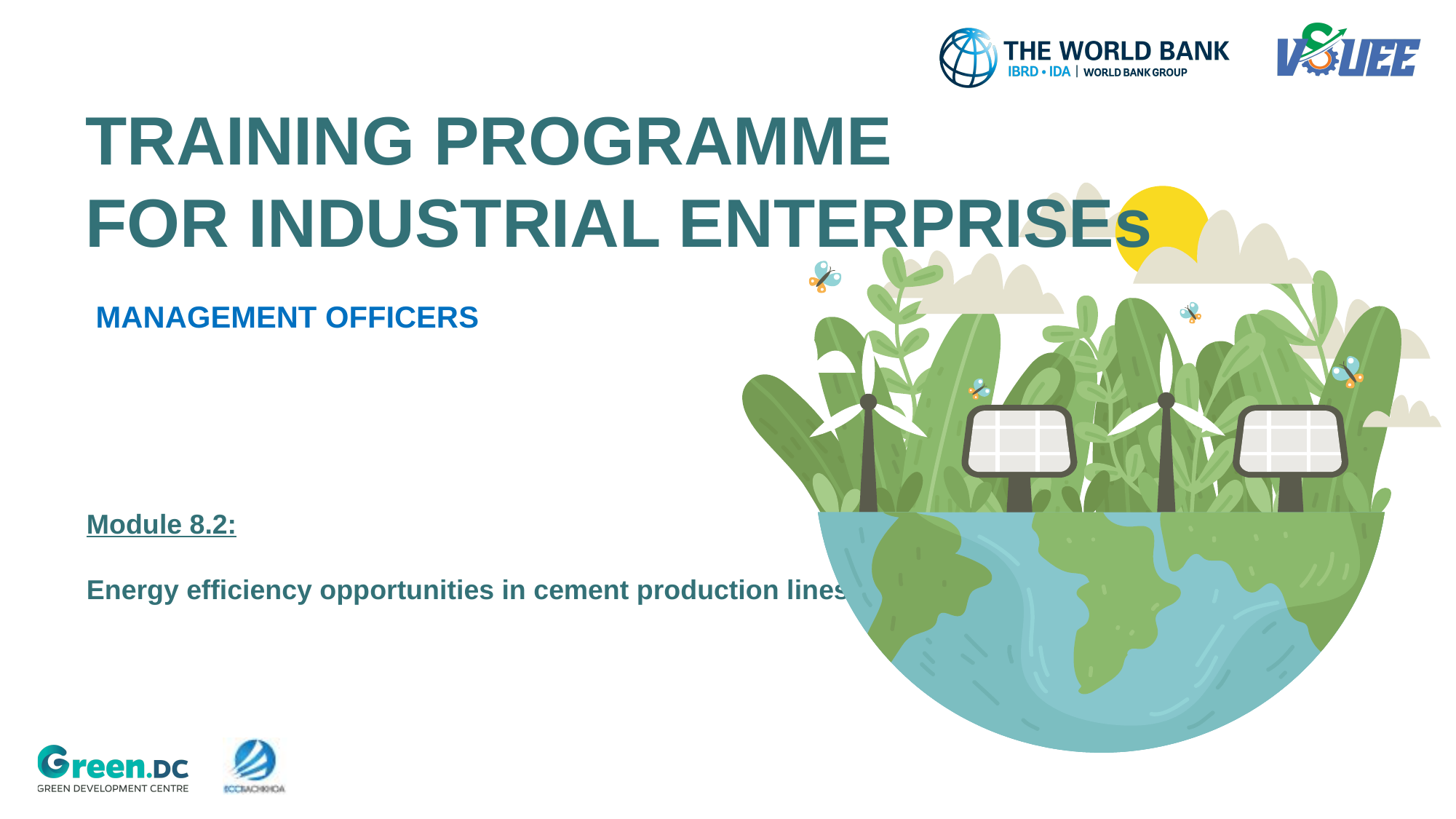

# TRAINING PROGRAMME FOR INDUSTRIAL ENTERPRISEs

MANAGEMENT OFFICERS
Module 8.2:

Energy efficiency opportunities in cement production lines